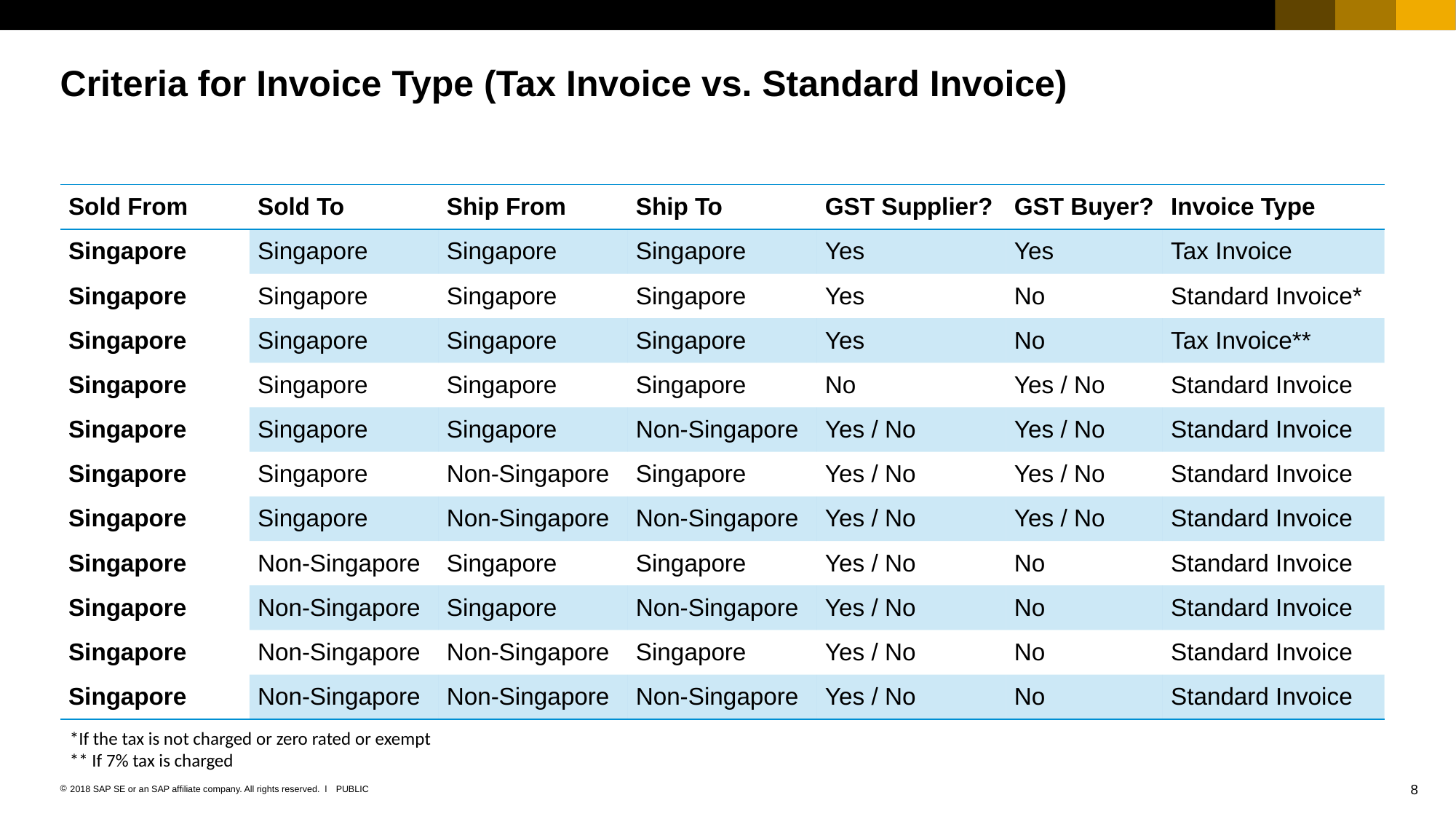

# Criteria for Invoice Type (Tax Invoice vs. Standard Invoice)
| Sold From | Sold To | Ship From | Ship To | GST Supplier? | GST Buyer? | Invoice Type |
| --- | --- | --- | --- | --- | --- | --- |
| Singapore | Singapore | Singapore | Singapore | Yes | Yes | Tax Invoice |
| Singapore | Singapore | Singapore | Singapore | Yes | No | Standard Invoice\* |
| Singapore | Singapore | Singapore | Singapore | Yes | No | Tax Invoice\*\* |
| Singapore | Singapore | Singapore | Singapore | No | Yes / No | Standard Invoice |
| Singapore | Singapore | Singapore | Non-Singapore | Yes / No | Yes / No | Standard Invoice |
| Singapore | Singapore | Non-Singapore | Singapore | Yes / No | Yes / No | Standard Invoice |
| Singapore | Singapore | Non-Singapore | Non-Singapore | Yes / No | Yes / No | Standard Invoice |
| Singapore | Non-Singapore | Singapore | Singapore | Yes / No | No | Standard Invoice |
| Singapore | Non-Singapore | Singapore | Non-Singapore | Yes / No | No | Standard Invoice |
| Singapore | Non-Singapore | Non-Singapore | Singapore | Yes / No | No | Standard Invoice |
| Singapore | Non-Singapore | Non-Singapore | Non-Singapore | Yes / No | No | Standard Invoice |
*If the tax is not charged or zero rated or exempt
** If 7% tax is charged